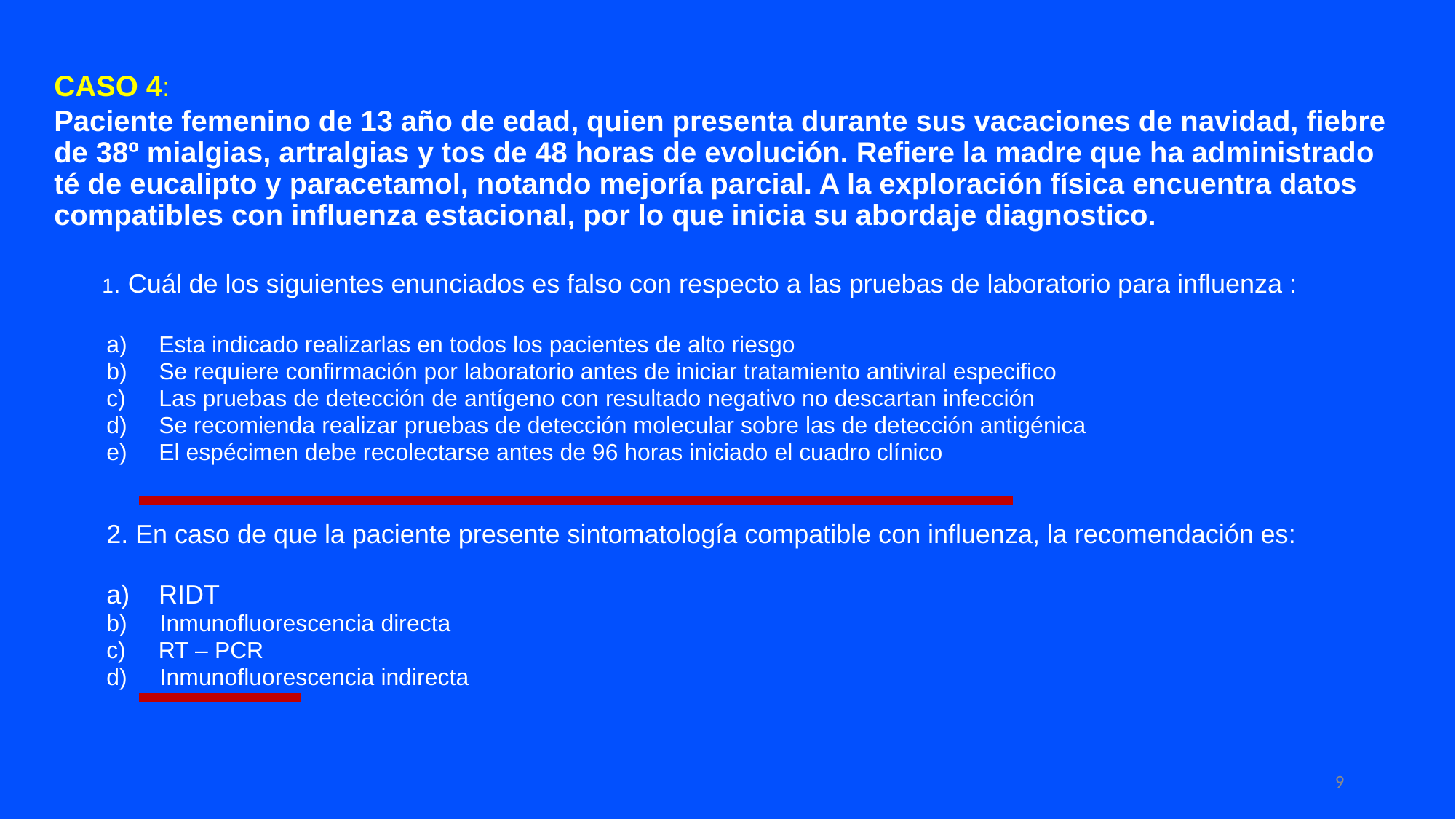

#
CASO 4:
Paciente femenino de 13 año de edad, quien presenta durante sus vacaciones de navidad, fiebre de 38º mialgias, artralgias y tos de 48 horas de evolución. Refiere la madre que ha administrado té de eucalipto y paracetamol, notando mejoría parcial. A la exploración física encuentra datos compatibles con influenza estacional, por lo que inicia su abordaje diagnostico.

                      1. Cuál de los siguientes enunciados es falso con respecto a las pruebas de laboratorio para influenza :

Esta indicado realizarlas en todos los pacientes de alto riesgo
Se requiere confirmación por laboratorio antes de iniciar tratamiento antiviral especifico
Las pruebas de detección de antígeno con resultado negativo no descartan infección
Se recomienda realizar pruebas de detección molecular sobre las de detección antigénica
El espécimen debe recolectarse antes de 96 horas iniciado el cuadro clínico

2. En caso de que la paciente presente sintomatología compatible con influenza, la recomendación es:

a)    RIDT
b)     Inmunofluorescencia directa
c)     RT – PCR
d)     Inmunofluorescencia indirecta

9